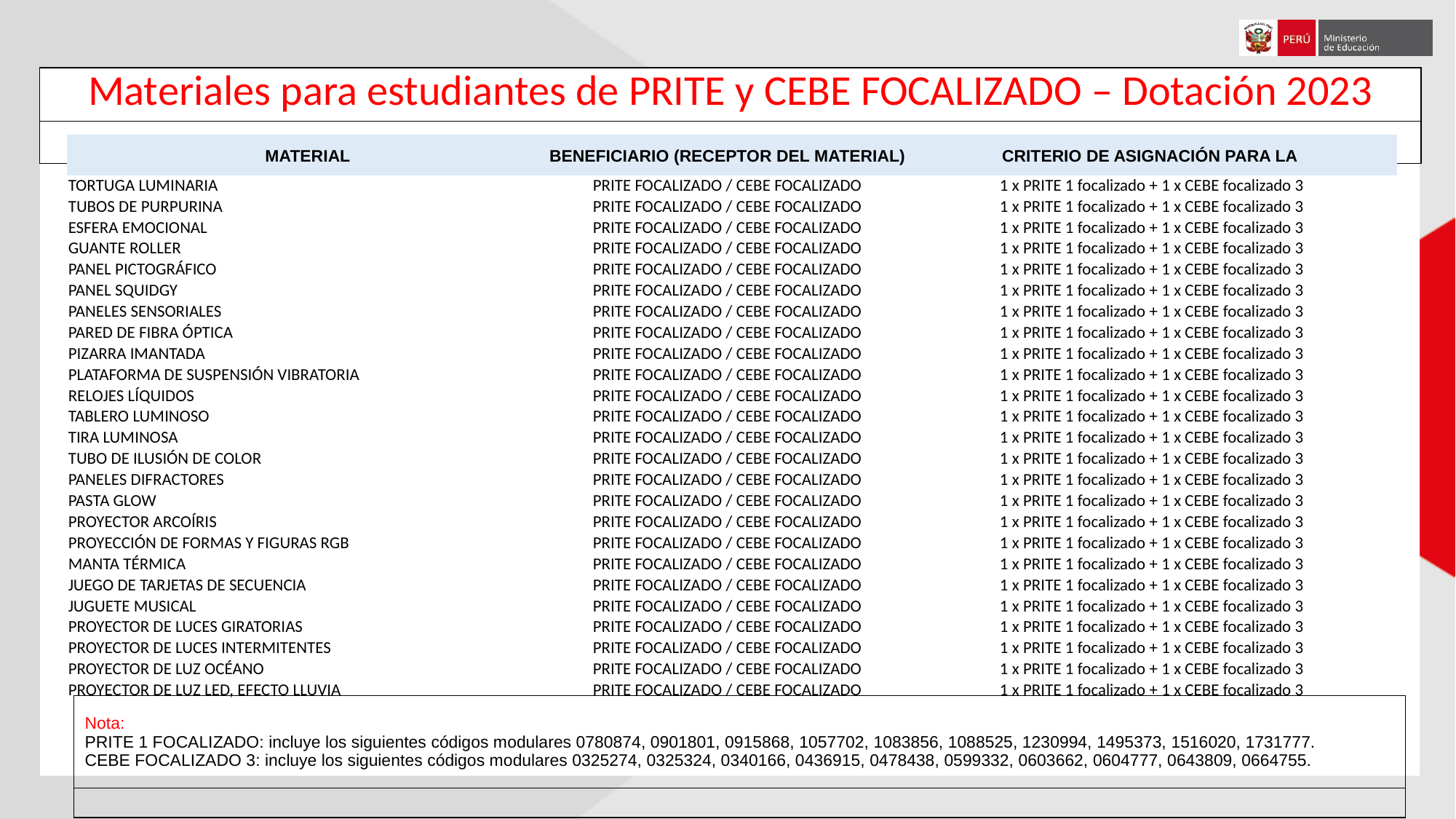

| Materiales para estudiantes de PRITE y CEBE FOCALIZADO – Dotación 2023 |
| --- |
|  |
| MATERIAL | BENEFICIARIO (RECEPTOR DEL MATERIAL) | CRITERIO DE ASIGNACIÓN PARA LA |
| --- | --- | --- |
| TORTUGA LUMINARIA | PRITE FOCALIZADO / CEBE FOCALIZADO | 1 x PRITE 1 focalizado + 1 x CEBE focalizado 3 |
| TUBOS DE PURPURINA | PRITE FOCALIZADO / CEBE FOCALIZADO | 1 x PRITE 1 focalizado + 1 x CEBE focalizado 3 |
| ESFERA EMOCIONAL | PRITE FOCALIZADO / CEBE FOCALIZADO | 1 x PRITE 1 focalizado + 1 x CEBE focalizado 3 |
| GUANTE ROLLER | PRITE FOCALIZADO / CEBE FOCALIZADO | 1 x PRITE 1 focalizado + 1 x CEBE focalizado 3 |
| PANEL PICTOGRÁFICO | PRITE FOCALIZADO / CEBE FOCALIZADO | 1 x PRITE 1 focalizado + 1 x CEBE focalizado 3 |
| PANEL SQUIDGY | PRITE FOCALIZADO / CEBE FOCALIZADO | 1 x PRITE 1 focalizado + 1 x CEBE focalizado 3 |
| PANELES SENSORIALES | PRITE FOCALIZADO / CEBE FOCALIZADO | 1 x PRITE 1 focalizado + 1 x CEBE focalizado 3 |
| PARED DE FIBRA ÓPTICA | PRITE FOCALIZADO / CEBE FOCALIZADO | 1 x PRITE 1 focalizado + 1 x CEBE focalizado 3 |
| PIZARRA IMANTADA | PRITE FOCALIZADO / CEBE FOCALIZADO | 1 x PRITE 1 focalizado + 1 x CEBE focalizado 3 |
| PLATAFORMA DE SUSPENSIÓN VIBRATORIA | PRITE FOCALIZADO / CEBE FOCALIZADO | 1 x PRITE 1 focalizado + 1 x CEBE focalizado 3 |
| RELOJES LÍQUIDOS | PRITE FOCALIZADO / CEBE FOCALIZADO | 1 x PRITE 1 focalizado + 1 x CEBE focalizado 3 |
| TABLERO LUMINOSO | PRITE FOCALIZADO / CEBE FOCALIZADO | 1 x PRITE 1 focalizado + 1 x CEBE focalizado 3 |
| TIRA LUMINOSA | PRITE FOCALIZADO / CEBE FOCALIZADO | 1 x PRITE 1 focalizado + 1 x CEBE focalizado 3 |
| TUBO DE ILUSIÓN DE COLOR | PRITE FOCALIZADO / CEBE FOCALIZADO | 1 x PRITE 1 focalizado + 1 x CEBE focalizado 3 |
| PANELES DIFRACTORES | PRITE FOCALIZADO / CEBE FOCALIZADO | 1 x PRITE 1 focalizado + 1 x CEBE focalizado 3 |
| PASTA GLOW | PRITE FOCALIZADO / CEBE FOCALIZADO | 1 x PRITE 1 focalizado + 1 x CEBE focalizado 3 |
| PROYECTOR ARCOÍRIS | PRITE FOCALIZADO / CEBE FOCALIZADO | 1 x PRITE 1 focalizado + 1 x CEBE focalizado 3 |
| PROYECCIÓN DE FORMAS Y FIGURAS RGB | PRITE FOCALIZADO / CEBE FOCALIZADO | 1 x PRITE 1 focalizado + 1 x CEBE focalizado 3 |
| MANTA TÉRMICA | PRITE FOCALIZADO / CEBE FOCALIZADO | 1 x PRITE 1 focalizado + 1 x CEBE focalizado 3 |
| JUEGO DE TARJETAS DE SECUENCIA | PRITE FOCALIZADO / CEBE FOCALIZADO | 1 x PRITE 1 focalizado + 1 x CEBE focalizado 3 |
| JUGUETE MUSICAL | PRITE FOCALIZADO / CEBE FOCALIZADO | 1 x PRITE 1 focalizado + 1 x CEBE focalizado 3 |
| PROYECTOR DE LUCES GIRATORIAS | PRITE FOCALIZADO / CEBE FOCALIZADO | 1 x PRITE 1 focalizado + 1 x CEBE focalizado 3 |
| PROYECTOR DE LUCES INTERMITENTES | PRITE FOCALIZADO / CEBE FOCALIZADO | 1 x PRITE 1 focalizado + 1 x CEBE focalizado 3 |
| PROYECTOR DE LUZ OCÉANO | PRITE FOCALIZADO / CEBE FOCALIZADO | 1 x PRITE 1 focalizado + 1 x CEBE focalizado 3 |
| PROYECTOR DE LUZ LED, EFECTO LLUVIA | PRITE FOCALIZADO / CEBE FOCALIZADO | 1 x PRITE 1 focalizado + 1 x CEBE focalizado 3 |
| Nota: PRITE 1 FOCALIZADO: incluye los siguientes códigos modulares 0780874, 0901801, 0915868, 1057702, 1083856, 1088525, 1230994, 1495373, 1516020, 1731777. CEBE FOCALIZADO 3: incluye los siguientes códigos modulares 0325274, 0325324, 0340166, 0436915, 0478438, 0599332, 0603662, 0604777, 0643809, 0664755. |
| --- |
|  |